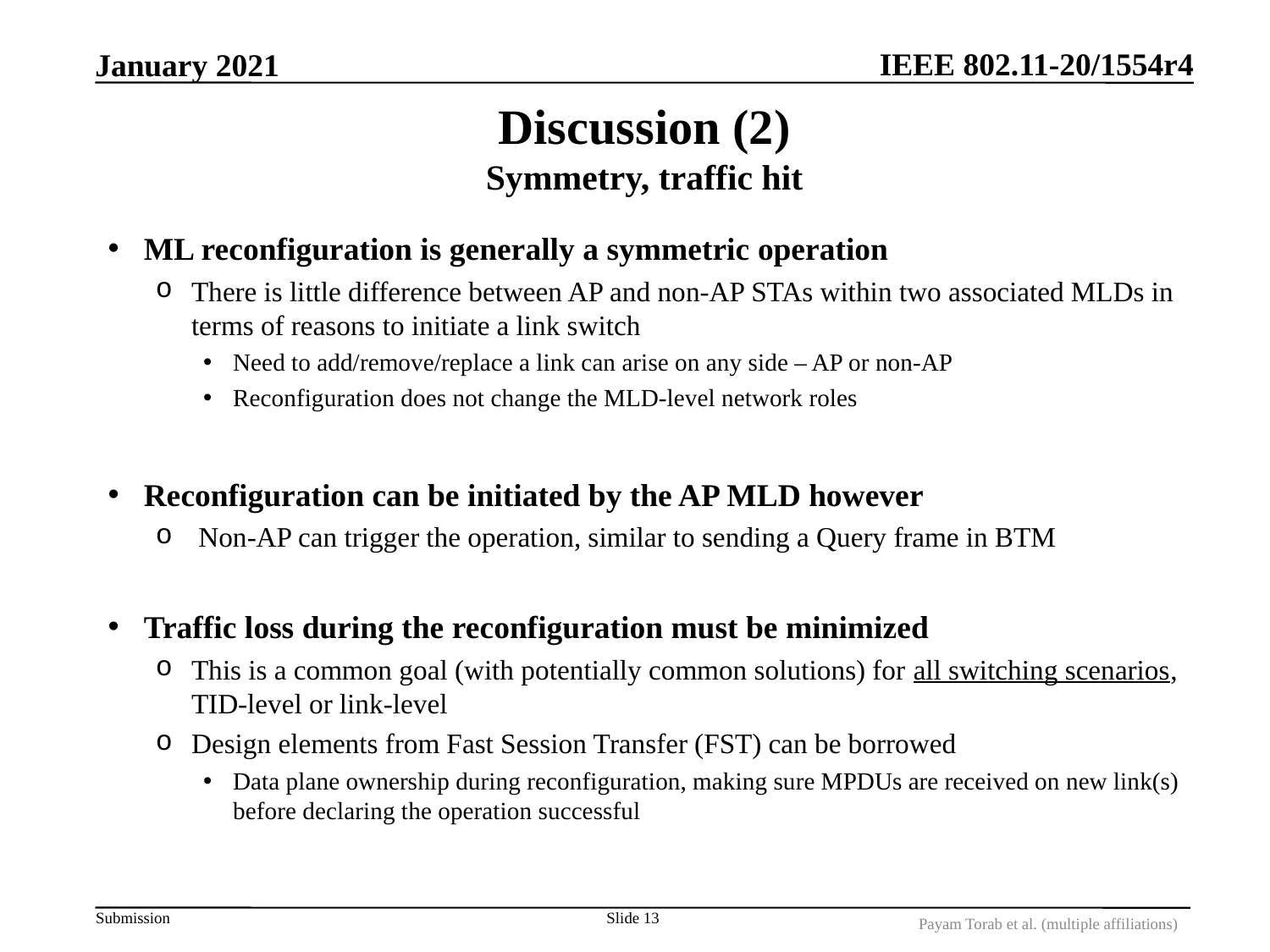

January 2021
# Discussion (2) Symmetry, traffic hit
ML reconfiguration is generally a symmetric operation
There is little difference between AP and non-AP STAs within two associated MLDs in terms of reasons to initiate a link switch
Need to add/remove/replace a link can arise on any side – AP or non-AP
Reconfiguration does not change the MLD-level network roles

Reconfiguration can be initiated by the AP MLD however
 Non-AP can trigger the operation, similar to sending a Query frame in BTM

Traffic loss during the reconfiguration must be minimized
This is a common goal (with potentially common solutions) for all switching scenarios, TID-level or link-level
Design elements from Fast Session Transfer (FST) can be borrowed
Data plane ownership during reconfiguration, making sure MPDUs are received on new link(s) before declaring the operation successful
Slide 13
Payam Torab et al. (multiple affiliations)